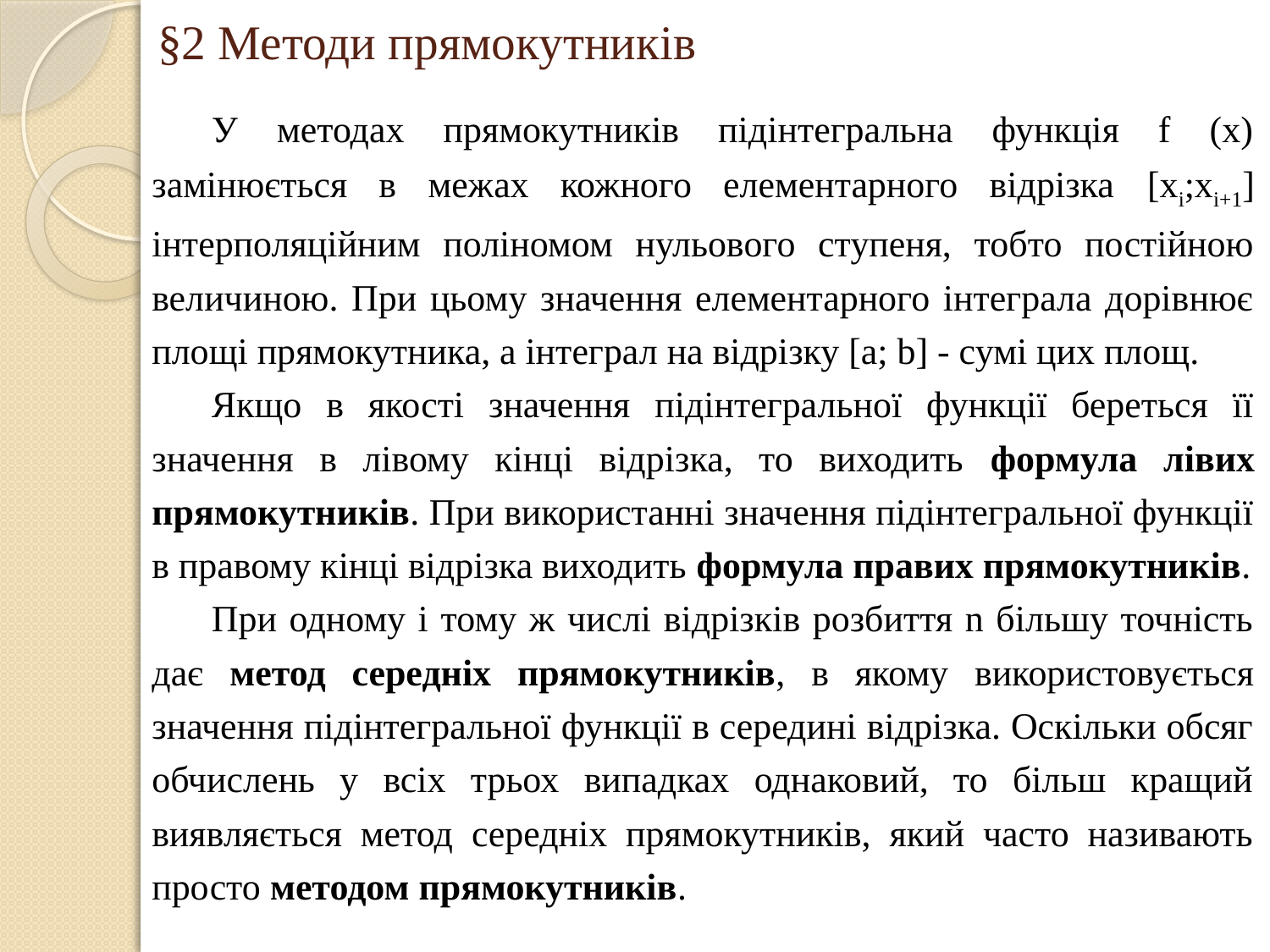

# §2 Методи прямокутників
У методах прямокутників підінтегральна функція f (x) замінюється в межах кожного елементарного відрізка [xi;xi+1] інтерполяційним поліномом нульового ступеня, тобто постійною величиною. При цьому значення елементарного інтеграла дорівнює площі прямокутника, а інтеграл на відрізку [a; b] - сумі цих площ.
Якщо в якості значення підінтегральної функції береться її значення в лівому кінці відрізка, то виходить формула лівих прямокутників. При використанні значення підінтегральної функції в правому кінці відрізка виходить формула правих прямокутників.
При одному і тому ж числі відрізків розбиття n більшу точність дає метод середніх прямокутників, в якому використовується значення підінтегральної функції в середині відрізка. Оскільки обсяг обчислень у всіх трьох випадках однаковий, то більш кращий виявляється метод середніх прямокутників, який часто називають просто методом прямокутників.